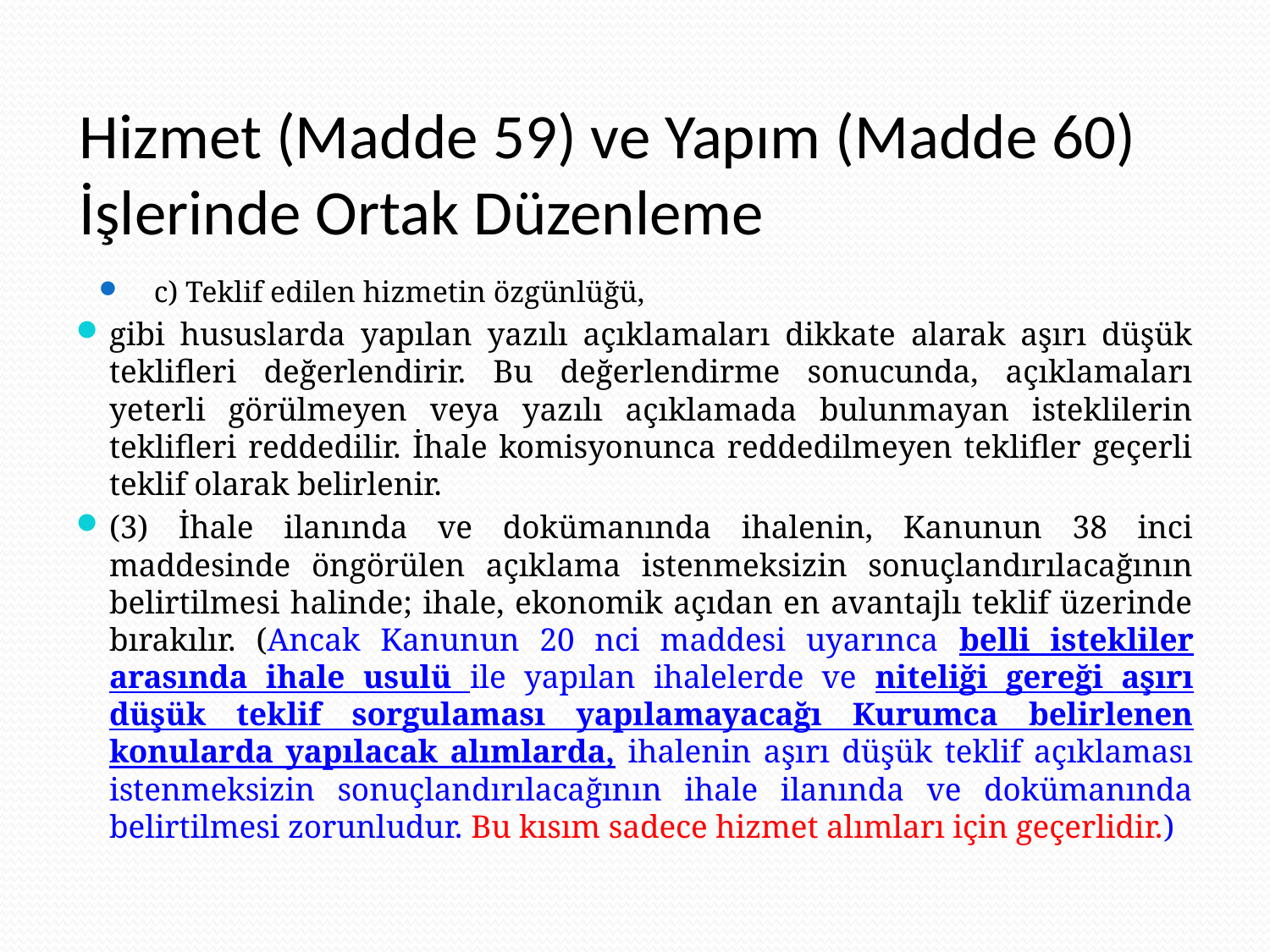

# Hizmet (Madde 59) ve Yapım (Madde 60) İşlerinde Ortak Düzenleme
c) Teklif edilen hizmetin özgünlüğü,
gibi hususlarda yapılan yazılı açıklamaları dikkate alarak aşırı düşük teklifleri değerlendirir. Bu değerlendirme sonucunda, açıklamaları yeterli görülmeyen veya yazılı açıklamada bulunmayan isteklilerin teklifleri reddedilir. İhale komisyonunca reddedilmeyen teklifler geçerli teklif olarak belirlenir.
(3) İhale ilanında ve dokümanında ihalenin, Kanunun 38 inci maddesinde öngörülen açıklama istenmeksizin sonuçlandırılacağının belirtilmesi halinde; ihale, ekonomik açıdan en avantajlı teklif üzerinde bırakılır. (Ancak Kanunun 20 nci maddesi uyarınca belli istekliler arasında ihale usulü ile yapılan ihalelerde ve niteliği gereği aşırı düşük teklif sorgulaması yapılamayacağı Kurumca belirlenen konularda yapılacak alımlarda, ihalenin aşırı düşük teklif açıklaması istenmeksizin sonuçlandırılacağının ihale ilanında ve dokümanında belirtilmesi zorunludur. Bu kısım sadece hizmet alımları için geçerlidir.)